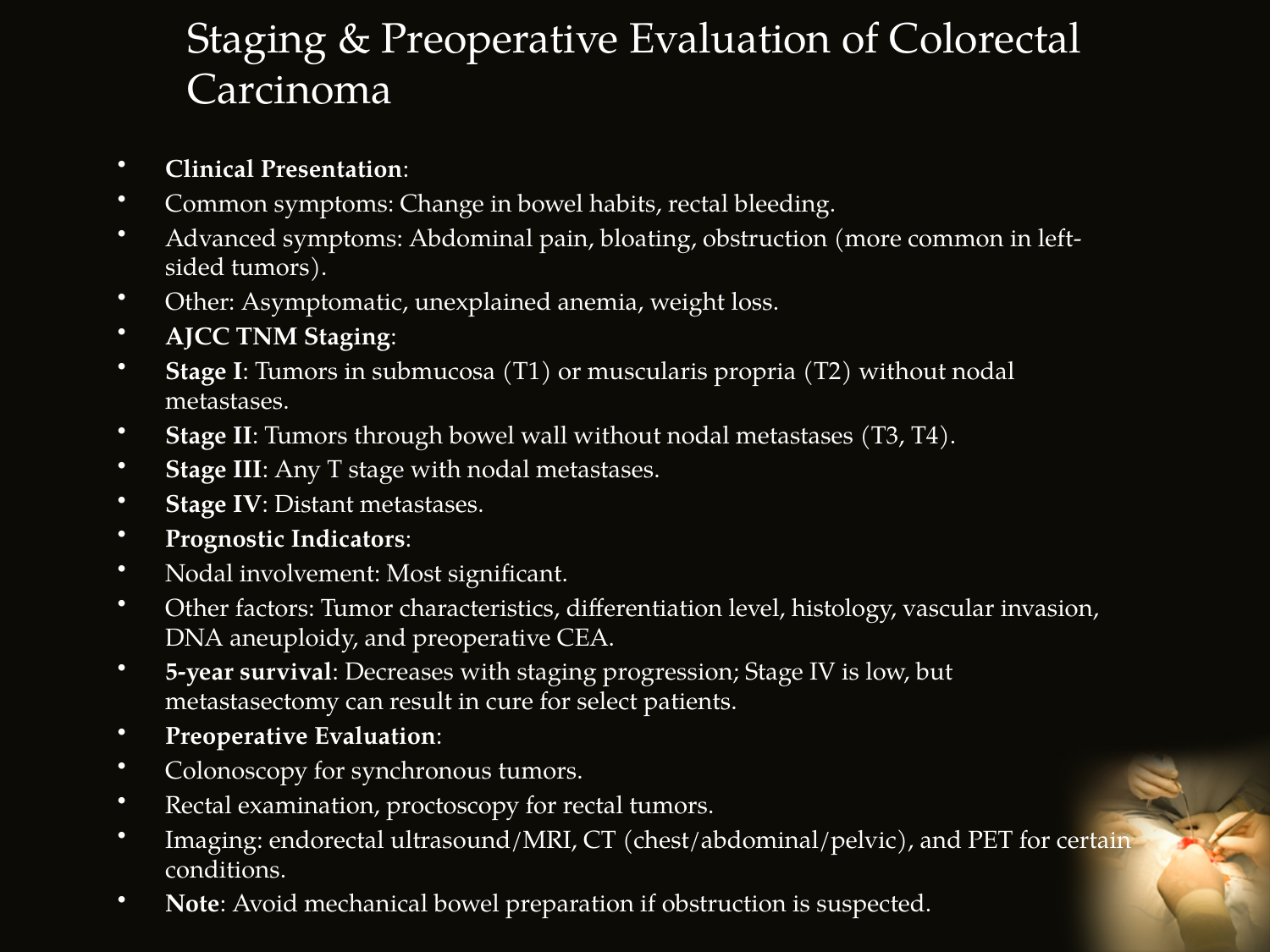

# Staging & Preoperative Evaluation of Colorectal Carcinoma
Clinical Presentation:
Common symptoms: Change in bowel habits, rectal bleeding.
Advanced symptoms: Abdominal pain, bloating, obstruction (more common in left-sided tumors).
Other: Asymptomatic, unexplained anemia, weight loss.
AJCC TNM Staging:
Stage I: Tumors in submucosa (T1) or muscularis propria (T2) without nodal metastases.
Stage II: Tumors through bowel wall without nodal metastases (T3, T4).
Stage III: Any T stage with nodal metastases.
Stage IV: Distant metastases.
Prognostic Indicators:
Nodal involvement: Most significant.
Other factors: Tumor characteristics, differentiation level, histology, vascular invasion, DNA aneuploidy, and preoperative CEA.
5-year survival: Decreases with staging progression; Stage IV is low, but metastasectomy can result in cure for select patients.
Preoperative Evaluation:
Colonoscopy for synchronous tumors.
Rectal examination, proctoscopy for rectal tumors.
Imaging: endorectal ultrasound/MRI, CT (chest/abdominal/pelvic), and PET for certain conditions.
Note: Avoid mechanical bowel preparation if obstruction is suspected.